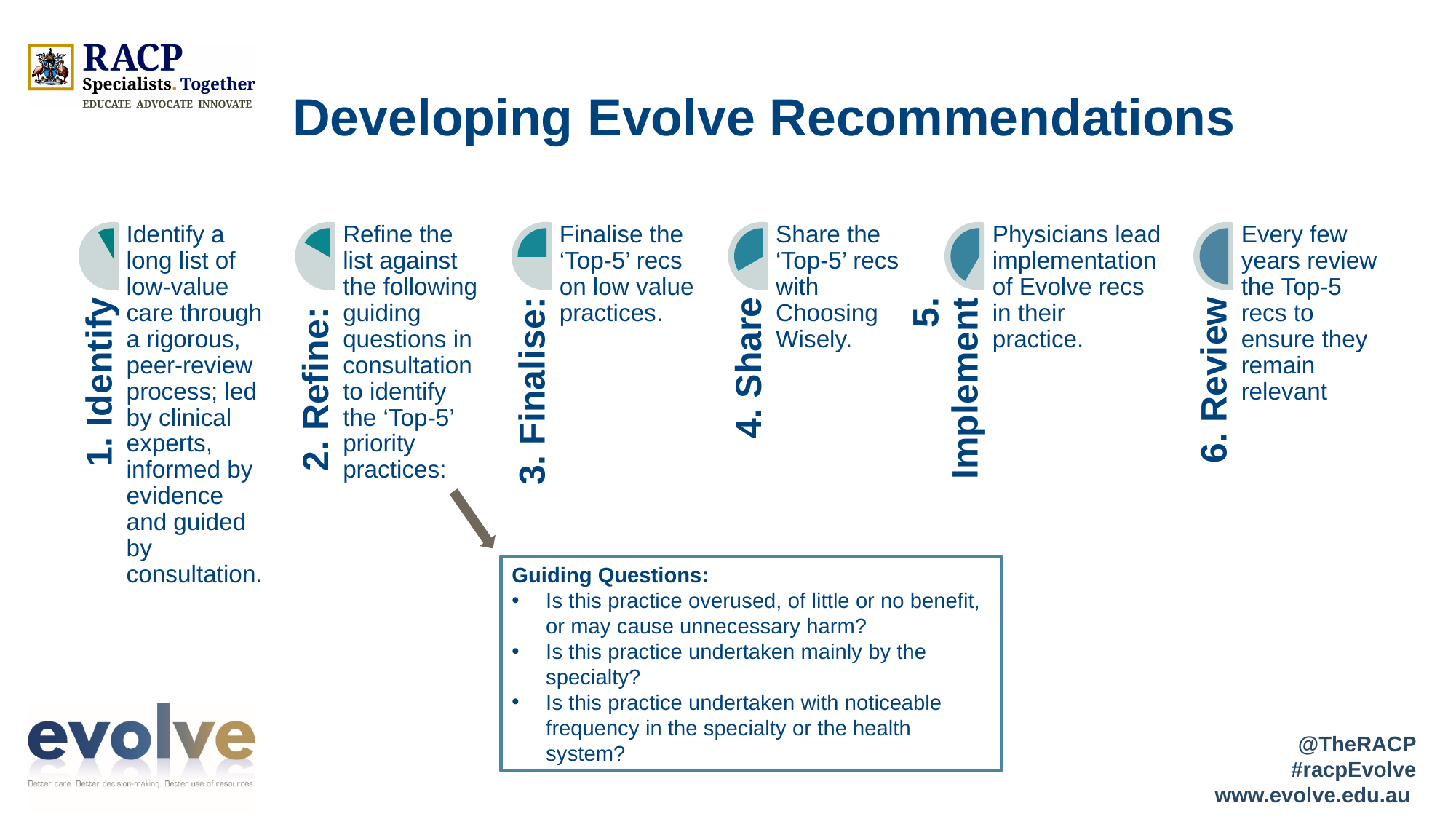

# Developing Evolve Recommendations
1. Identify
Identify a long list of low-value care through a rigorous, peer-review process; led by clinical experts, informed by evidence and guided by consultation.
2. Refine:
Refine the list against the following guiding questions in consultation to identify the ‘Top-5’ priority practices:
3. Finalise:
Finalise the ‘Top-5’ recs on low value practices.
4. Share
Share the ‘Top-5’ recs with Choosing Wisely.
5. Implement
Physicians lead implementation of Evolve recs in their practice.
6. Review
Every few years review the Top-5 recs to ensure they remain relevant

Guiding Questions:
Is this practice overused, of little or no benefit, or may cause unnecessary harm?
Is this practice undertaken mainly by the specialty?
Is this practice undertaken with noticeable frequency in the specialty or the health system?